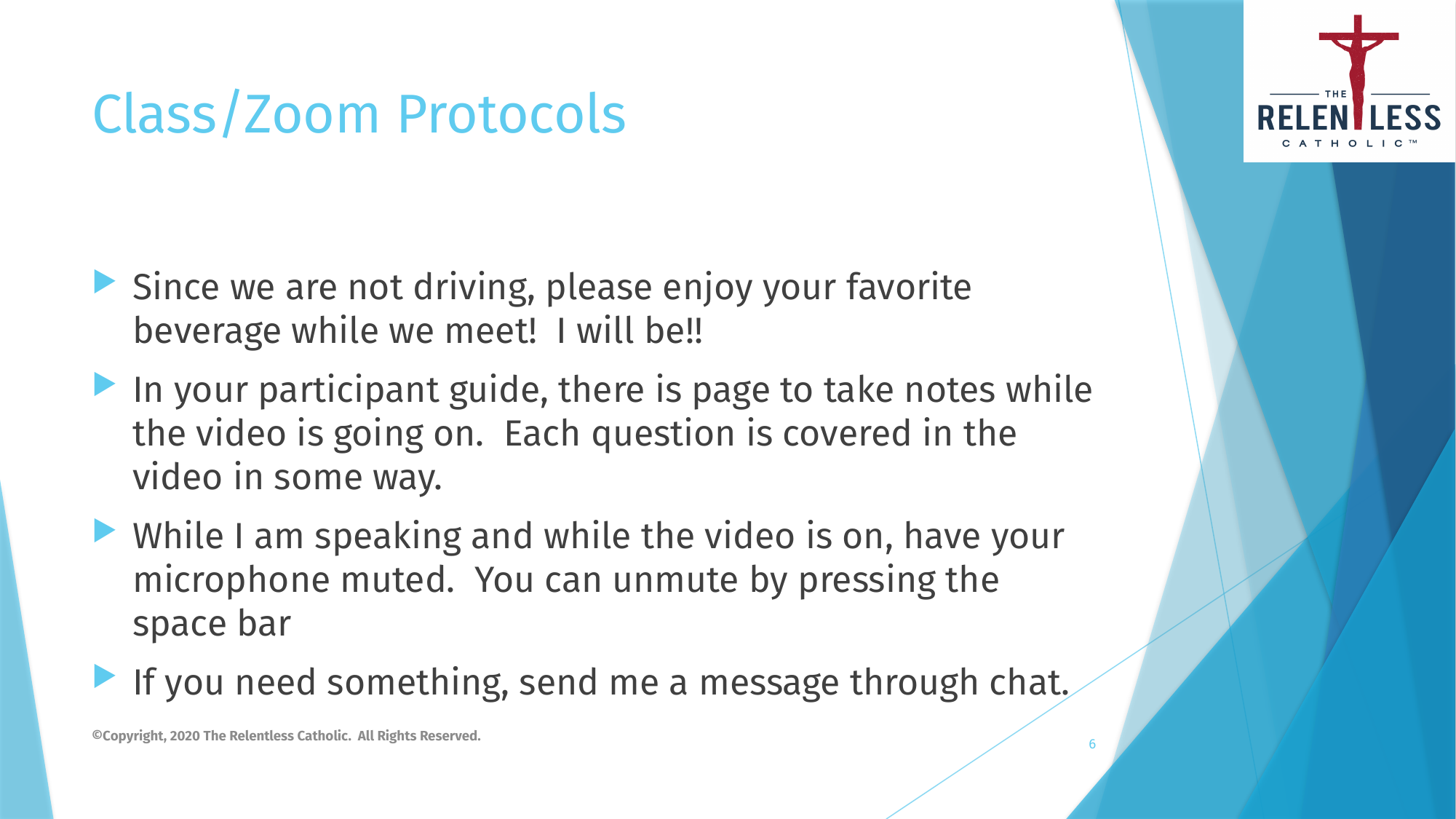

# Class/Zoom Protocols
Since we are not driving, please enjoy your favorite beverage while we meet!  I will be!!
In your participant guide, there is page to take notes while the video is going on.  Each question is covered in the video in some way.
While I am speaking and while the video is on, have your microphone muted.  You can unmute by pressing the space bar
If you need something, send me a message through chat.

©Copyright, 2020 The Relentless Catholic.  All Rights Reserved.

6